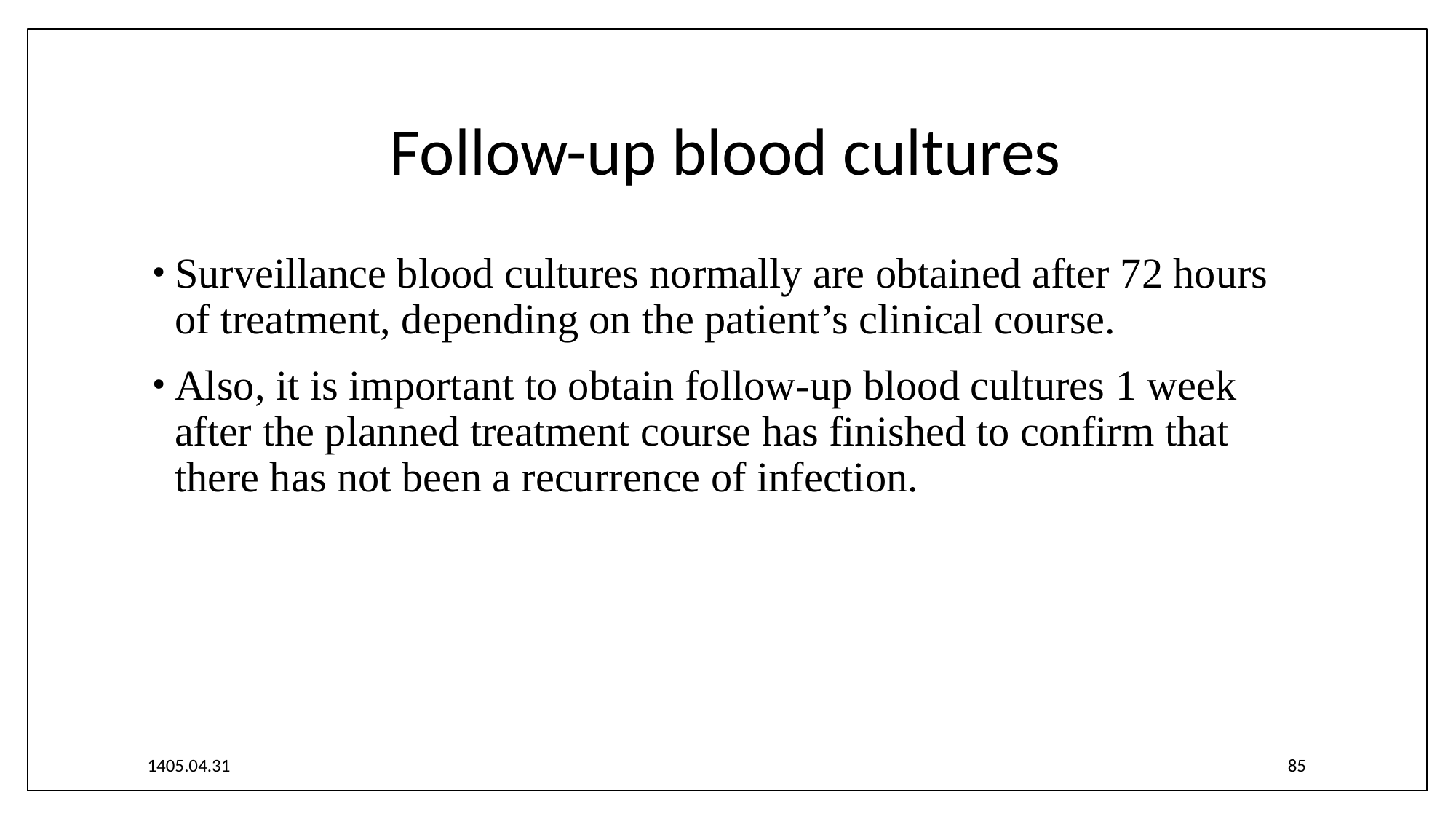

# Follow-up blood cultures
Surveillance blood cultures normally are obtained after 72 hours of treatment, depending on the patient’s clinical course.
Also, it is important to obtain follow-up blood cultures 1 week after the planned treatment course has finished to confirm that there has not been a recurrence of infection.
1405.04.31
85